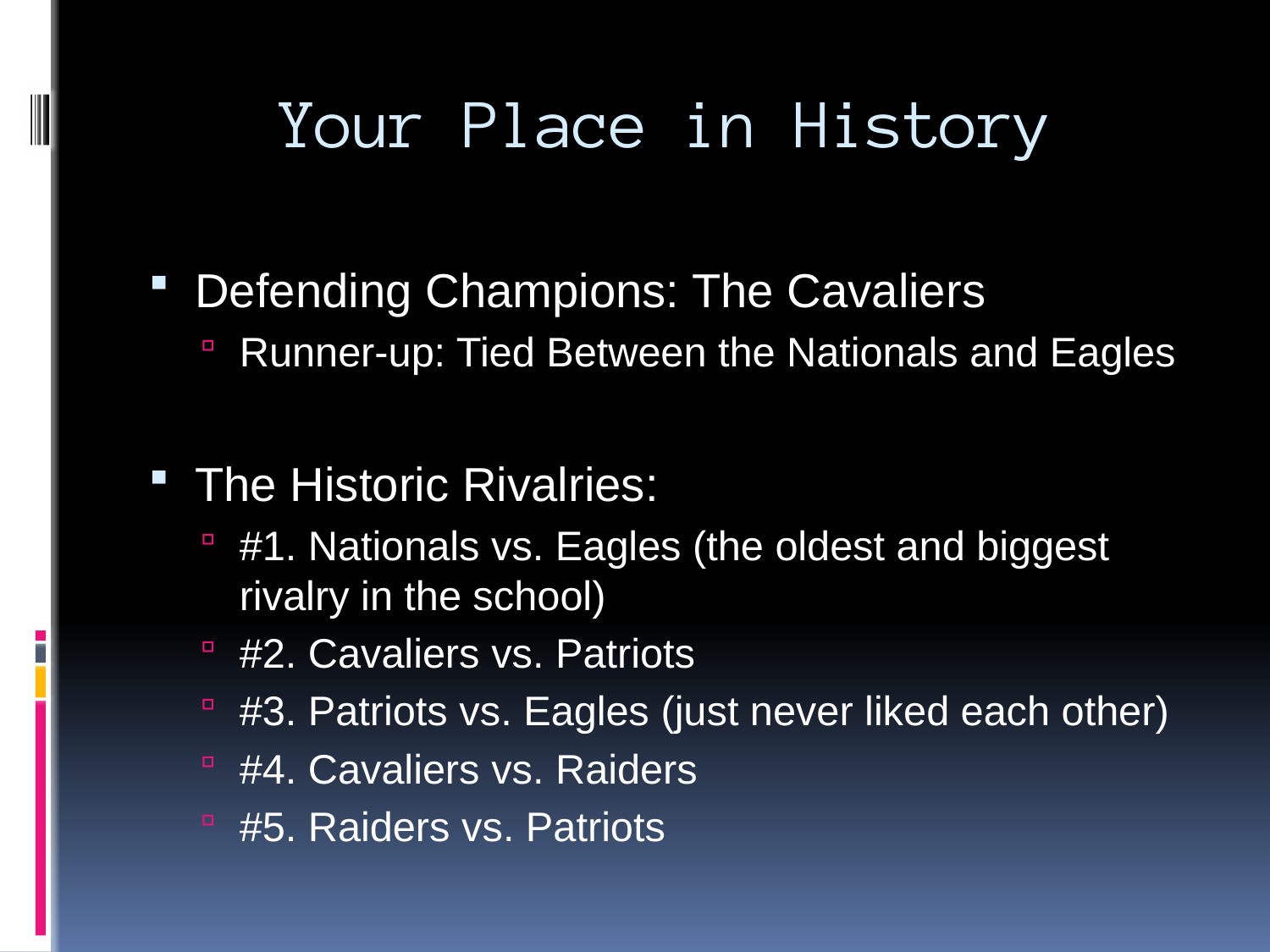

# Your Place in History
Defending Champions: The Cavaliers
Runner-up: Tied Between the Nationals and Eagles

The Historic Rivalries:
#1. Nationals vs. Eagles (the oldest and biggest rivalry in the school)
#2. Cavaliers vs. Patriots
#3. Patriots vs. Eagles (just never liked each other)
#4. Cavaliers vs. Raiders
#5. Raiders vs. Patriots